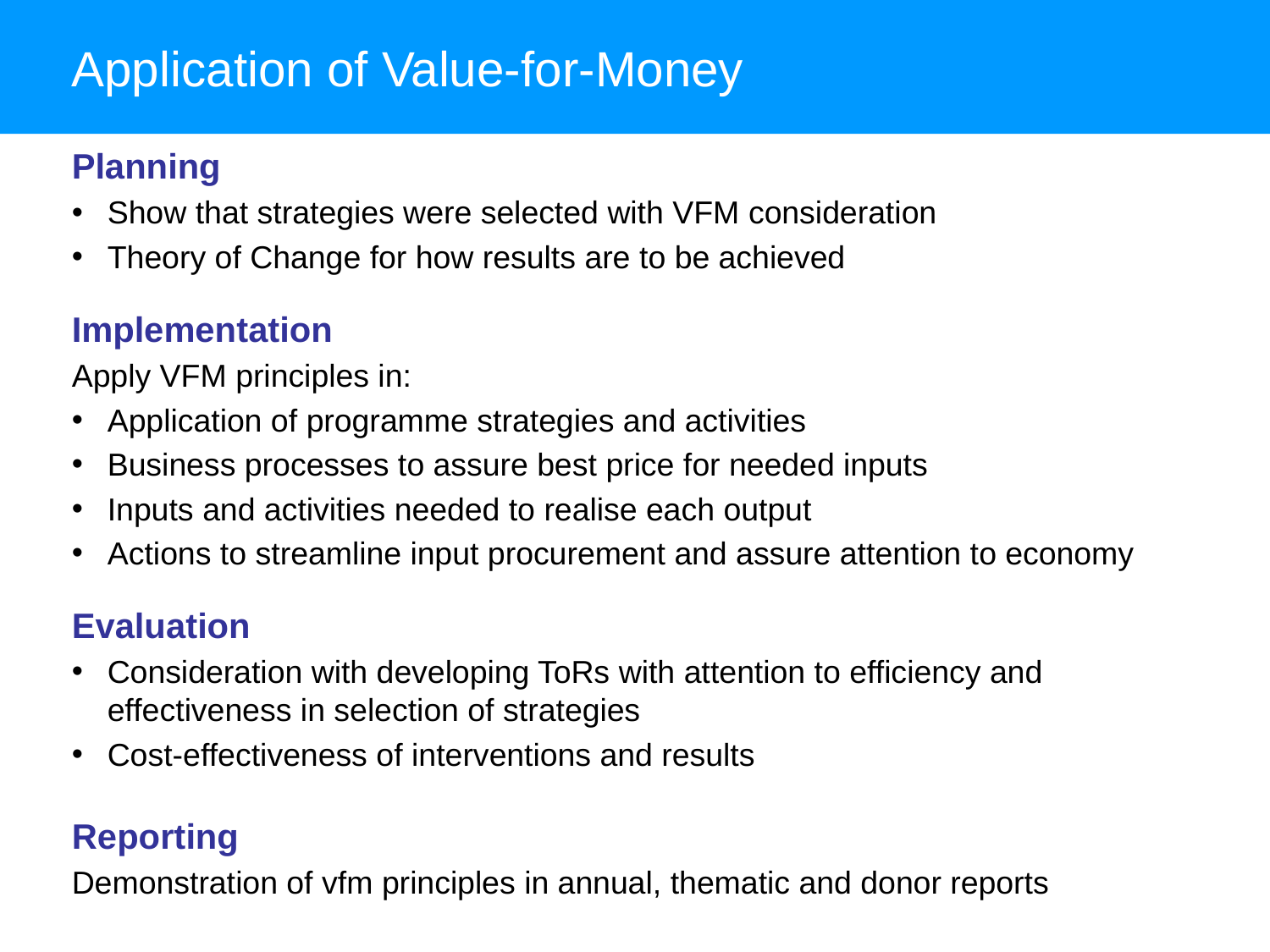

# Application of Value-for-Money

Planning
Show that strategies were selected with VFM consideration
Theory of Change for how results are to be achieved

Implementation
Apply VFM principles in:
Application of programme strategies and activities
Business processes to assure best price for needed inputs
Inputs and activities needed to realise each output
Actions to streamline input procurement and assure attention to economy

Evaluation
Consideration with developing ToRs with attention to efficiency and effectiveness in selection of strategies
Cost-effectiveness of interventions and results

Reporting
Demonstration of vfm principles in annual, thematic and donor reports